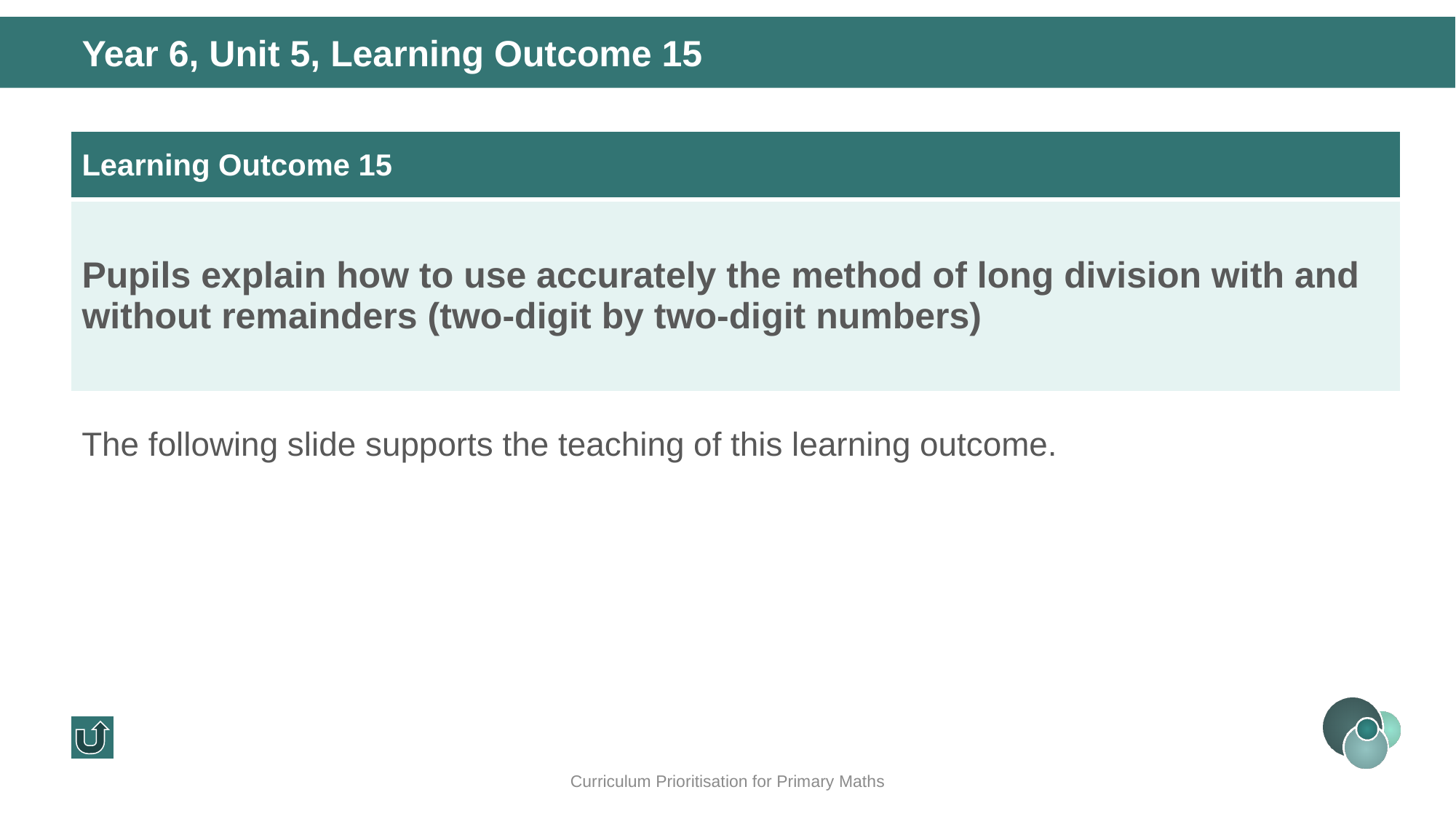

Year 6, Unit 5, Learning Outcome 15
| Learning Outcome 15 |
| --- |
| Pupils explain how to use accurately the method of long division with and without remainders (two-digit by two-digit numbers) |
The following slide supports the teaching of this learning outcome.

Curriculum Prioritisation for Primary Maths